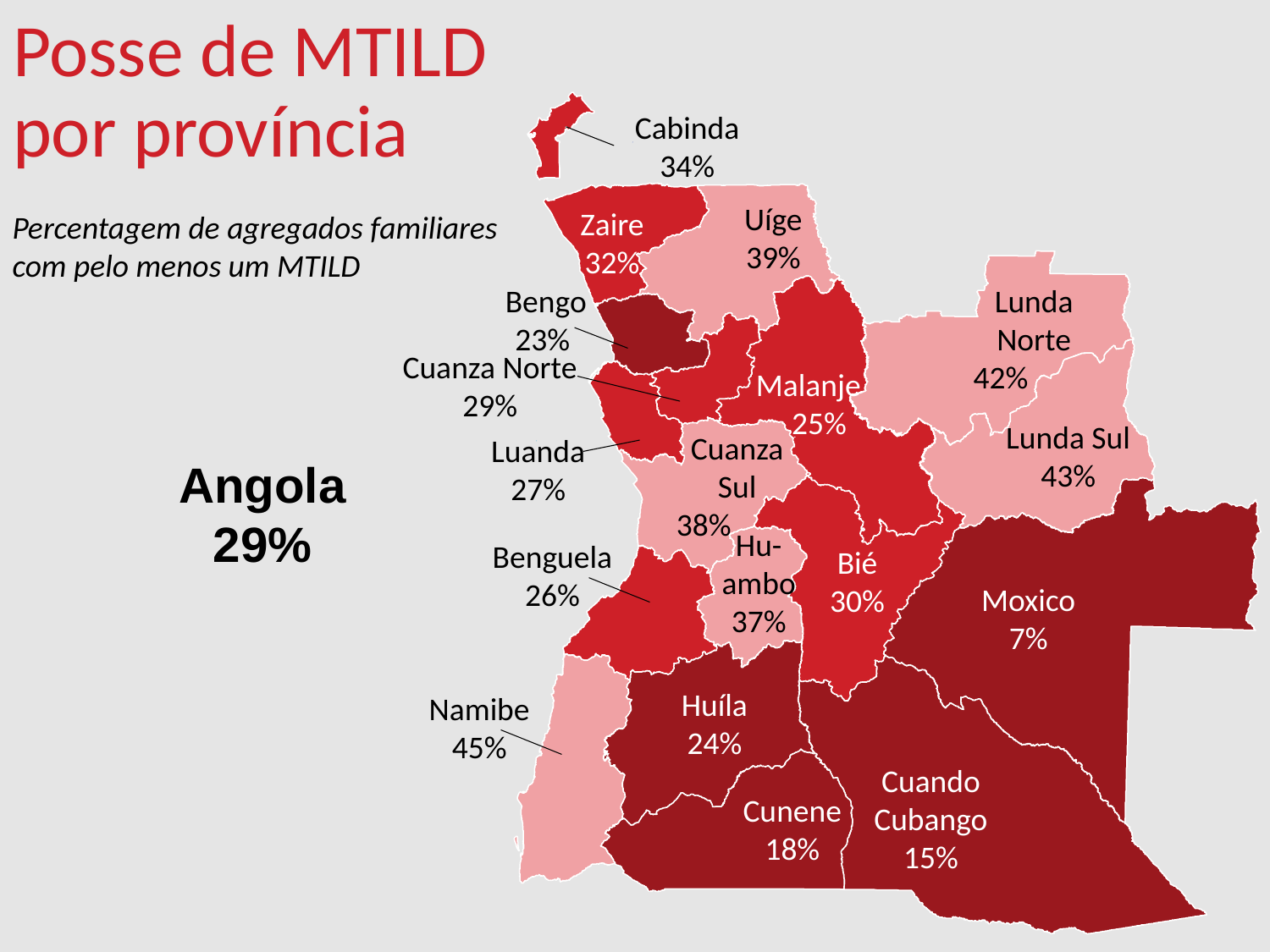

Posse de MTILD por província

Cabinda
34%
Uíge
39%
Zaire
32%
Percentagem de agregados familiares com pelo menos um MTILD
Bengo
23%
Lunda Norte
42%
Cuanza Norte
29%
Malanje
   25%
Lunda Sul
43%
Cuanza Sul
38%
Luanda
27%
Angola
29%
Hu-
ambo
37%
Benguela
26%
Bié
30%
Moxico
7%
Huíla
24%
Namibe
45%
Cuando Cubango
15%
Cunene
18%